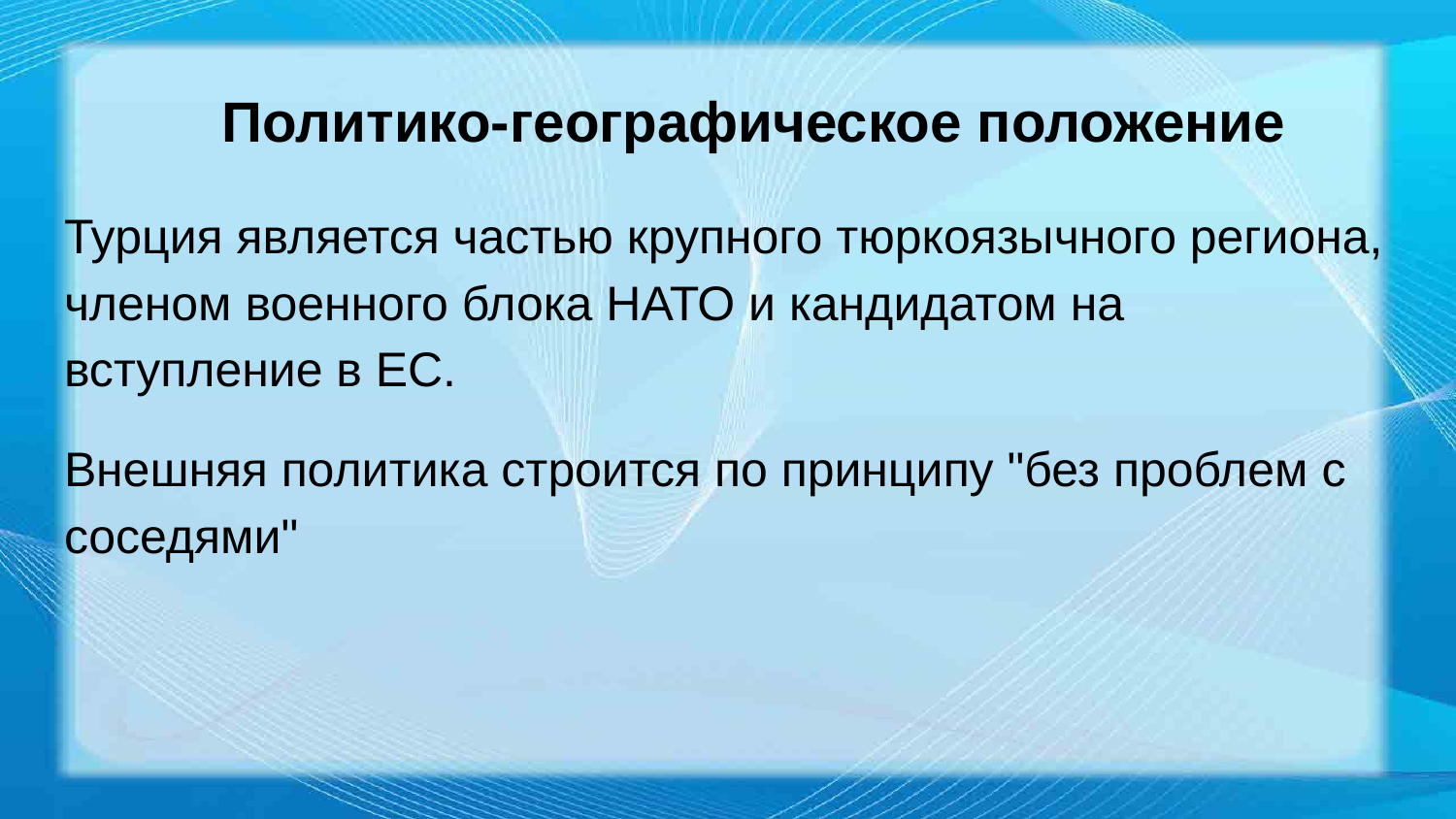

# Политико-географическое положение
Турция является частью крупного тюркоязычного региона, членом военного блока НАТО и кандидатом на вступление в ЕС.
Внешняя политика строится по принципу "без проблем с соседями"